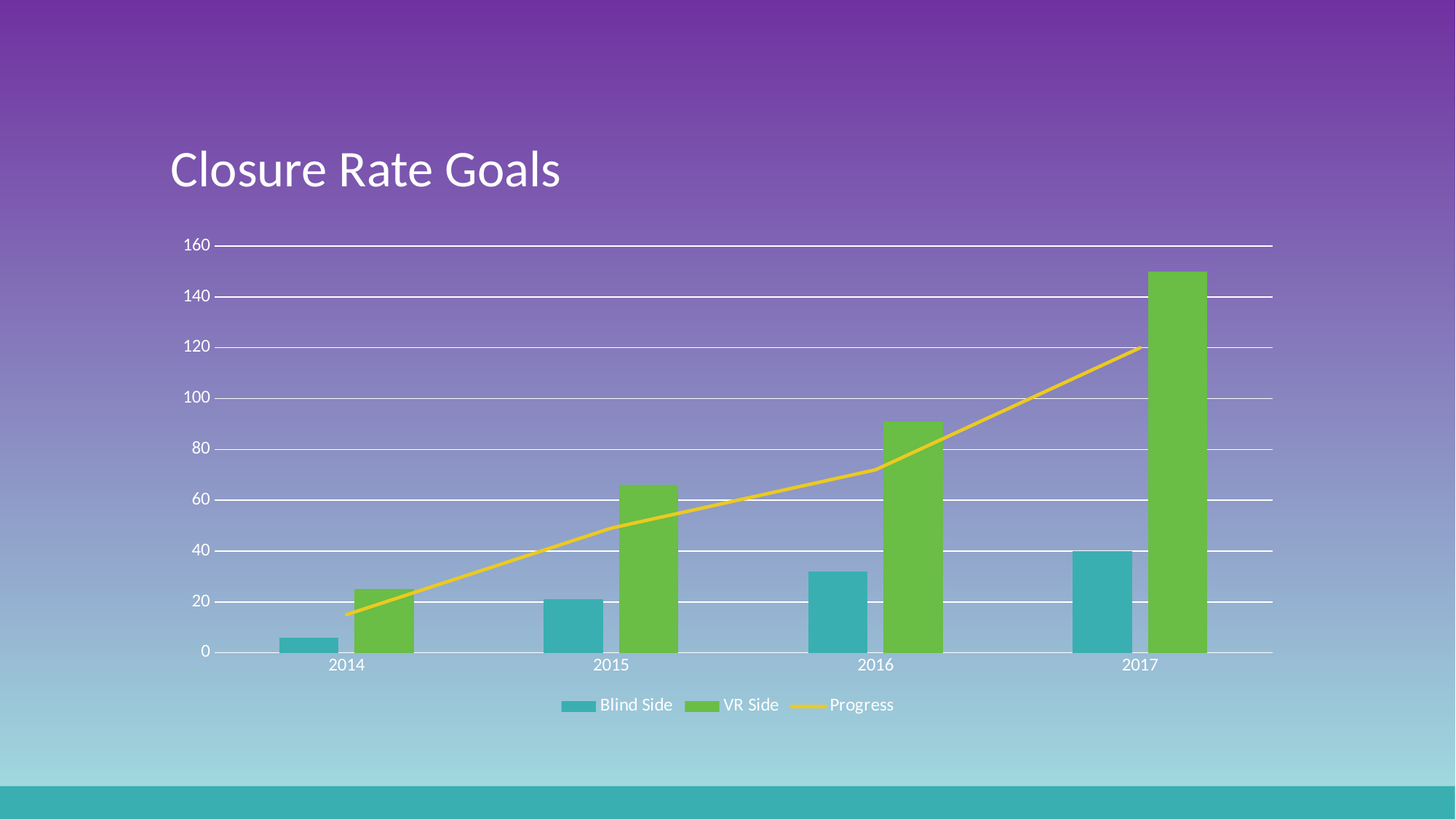

# Closure Rate Goals

### Chart

| Category | Blind Side | VR Side | Progress |
|---|---|---|---|
| 2014 | 6.0 | 25.0 | 15.0 |
| 2015 | 21.0 | 66.0 | 49.0 |
| 2016 | 32.0 | 91.0 | 72.0 |
| 2017 | 40.0 | 150.0 | 120.0 |